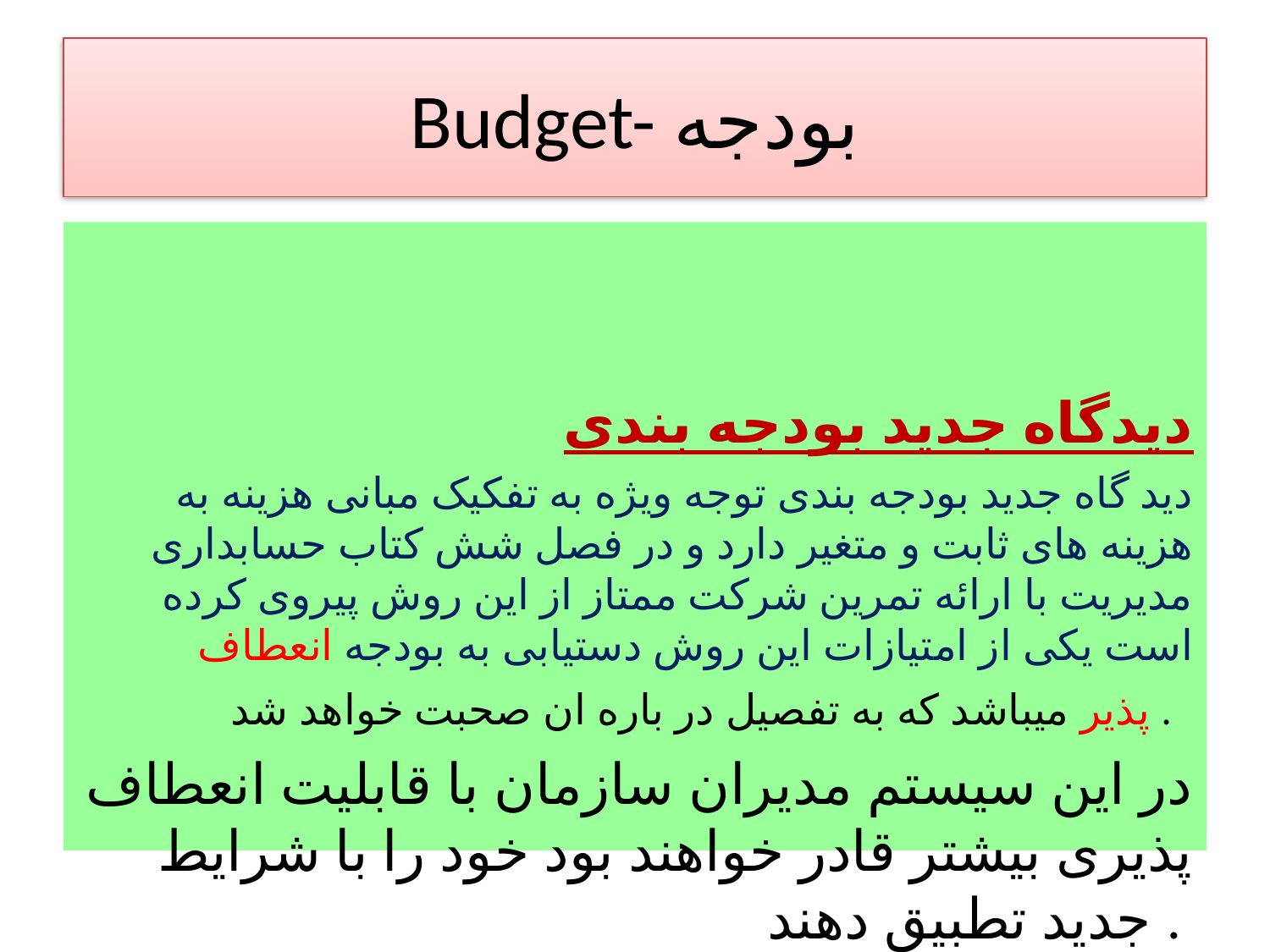

# Budget- بودجه

دیدگاه جدید بودجه بندی
دید گاه جدید بودجه بندی توجه ویژه به تفکیک مبانی هزینه به هزینه های ثابت و متغیر دارد و در فصل شش کتاب حسابداری مدیریت با ارائه تمرین شرکت ممتاز از این روش پیروی کرده است یکی از امتیازات این روش دستیابی به بودجه انعطاف پذیر میباشد که به تفصیل در باره ان صحبت خواهد شد .
در این سیستم مدیران سازمان با قابلیت انعطاف پذیری بیشتر قادر خواهند بود خود را با شرایط جدید تطبیق دهند .